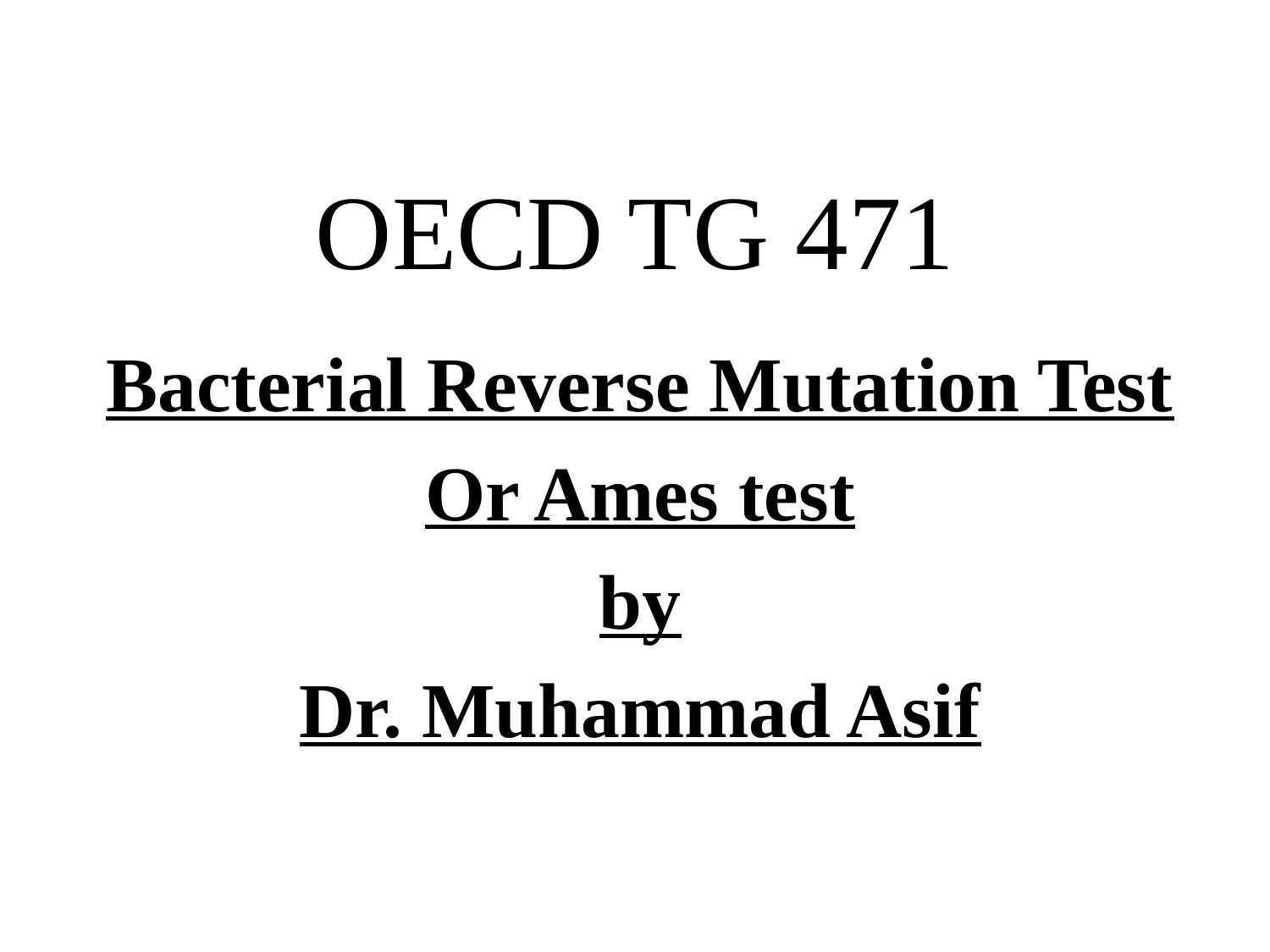

# OECD TG 471
Bacterial Reverse Mutation Test
Or Ames test
by
Dr. Muhammad Asif